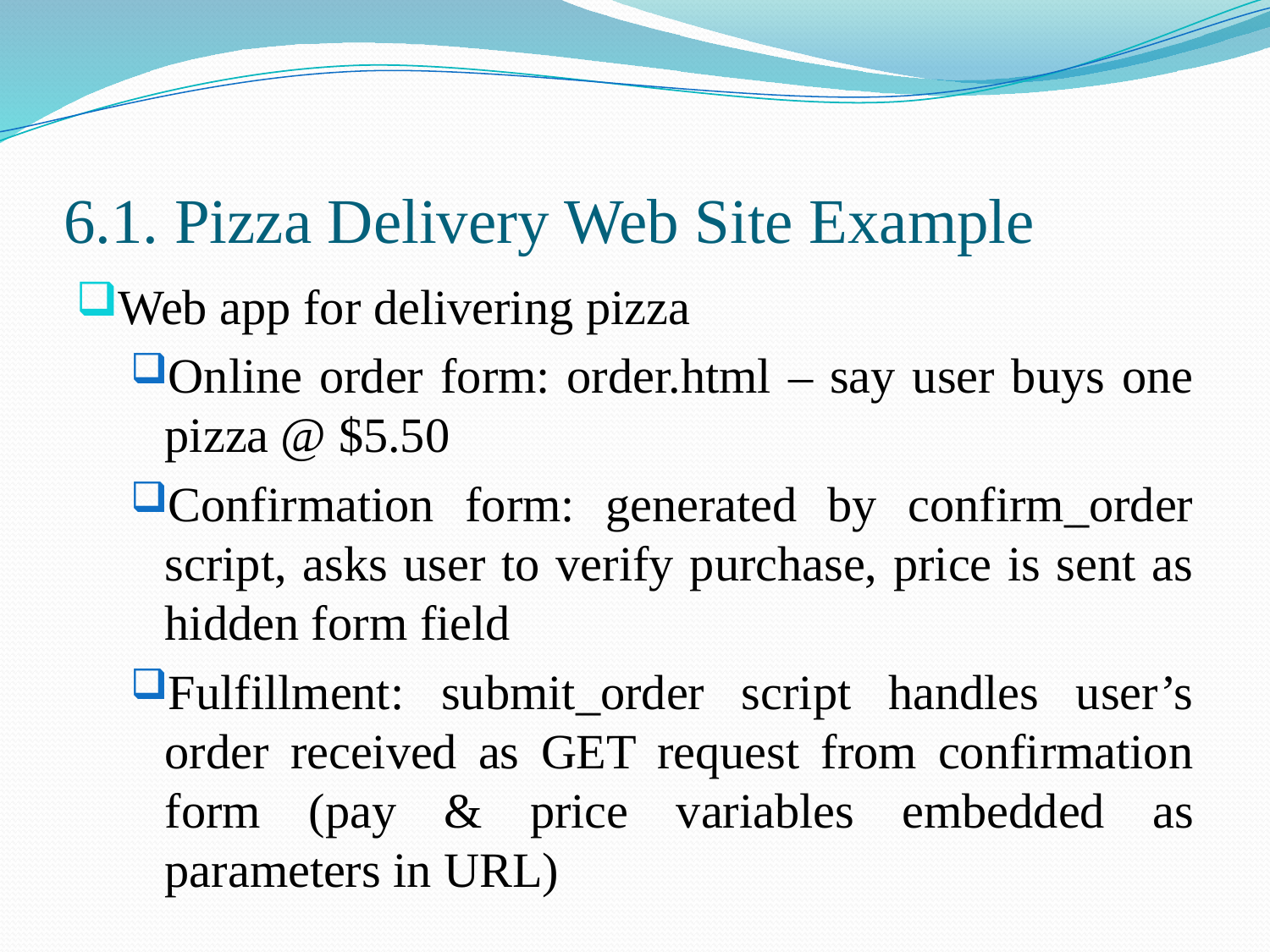

# 6.1. Pizza Delivery Web Site Example
Web app for delivering pizza
Online order form: order.html – say user buys one pizza @ $5.50
Confirmation form: generated by confirm_order script, asks user to verify purchase, price is sent as hidden form field
Fulfillment: submit_order script handles user’s order received as GET request from confirmation form (pay & price variables embedded as parameters in URL)